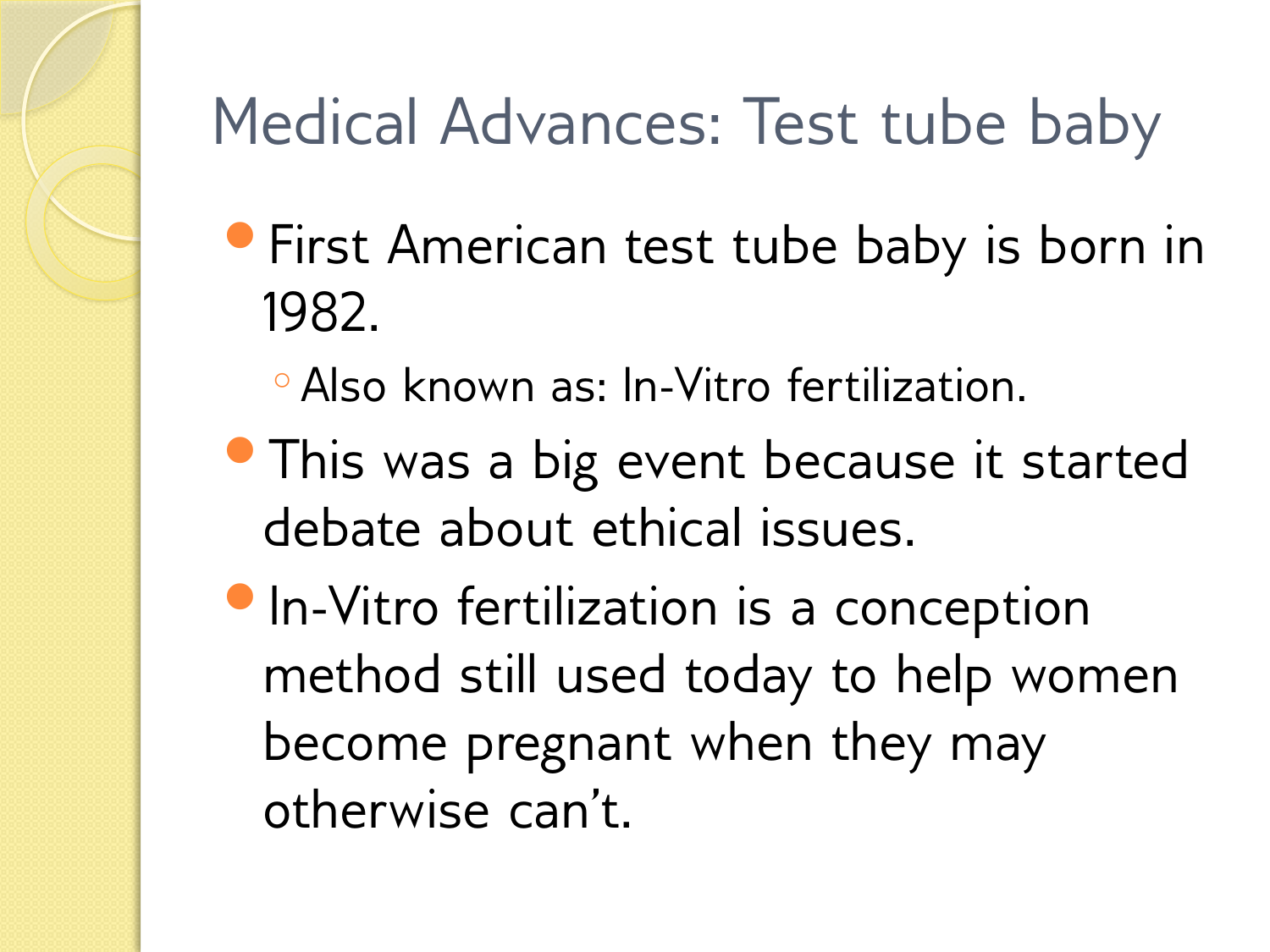

# Medical Advances: Test tube baby
First American test tube baby is born in 1982.
Also known as: In-Vitro fertilization.
This was a big event because it started debate about ethical issues.
In-Vitro fertilization is a conception method still used today to help women become pregnant when they may otherwise can’t.